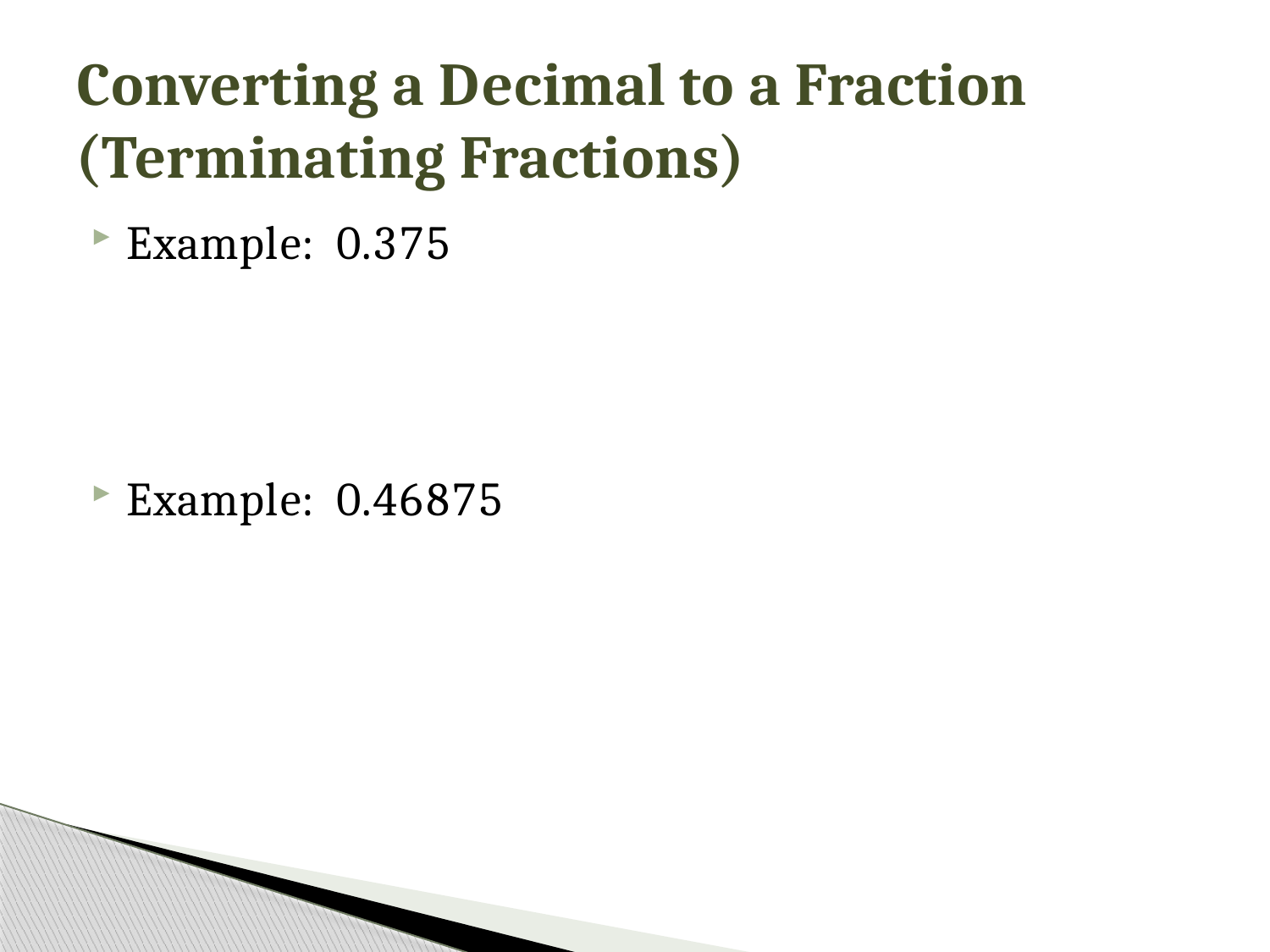

# Converting a Decimal to a Fraction (Terminating Fractions)
Example:  0.375

Example:  0.46875